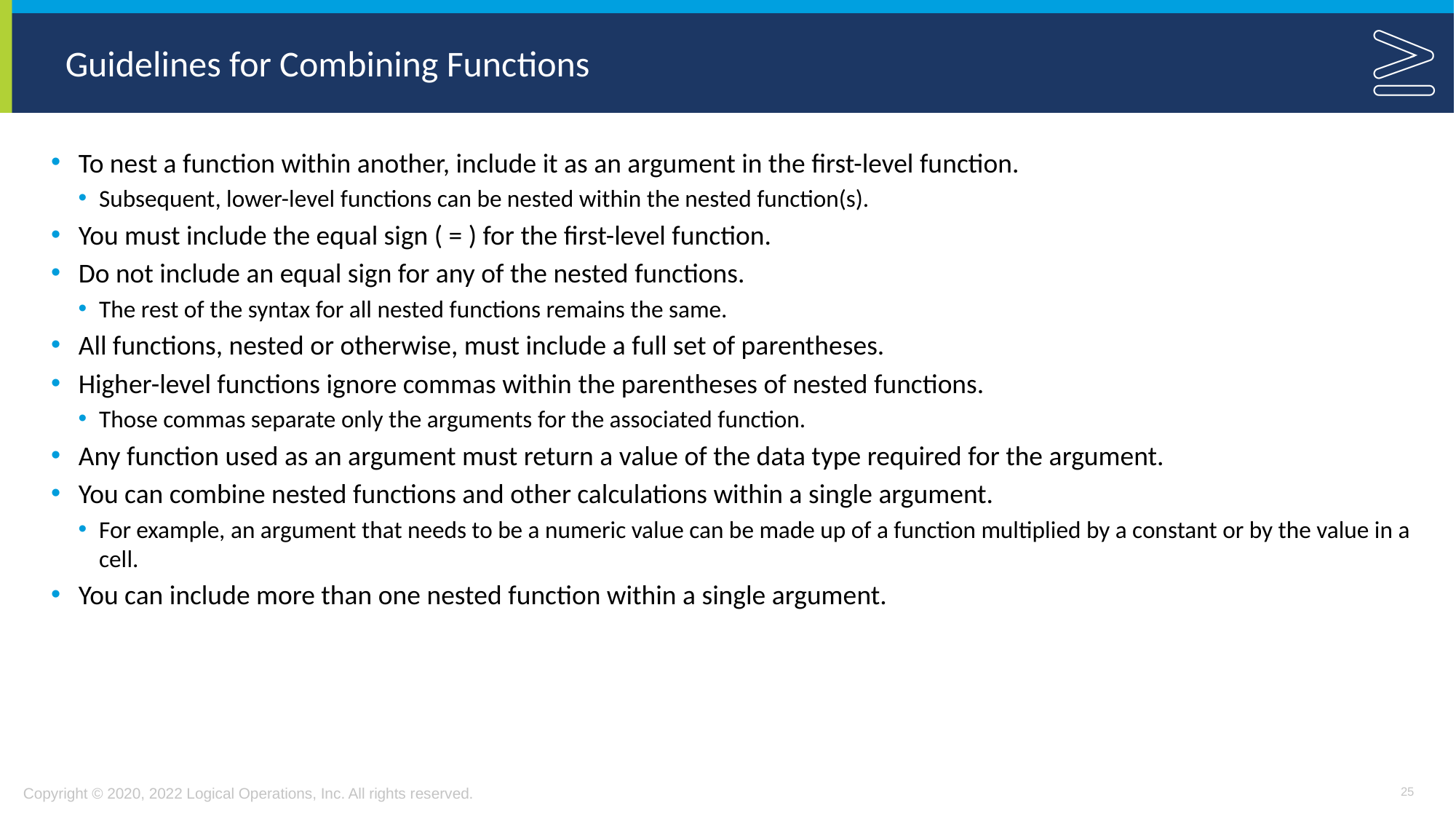

# Guidelines for Combining Functions
To nest a function within another, include it as an argument in the first-level function.
Subsequent, lower-level functions can be nested within the nested function(s).
You must include the equal sign ( = ) for the first-level function.
Do not include an equal sign for any of the nested functions.
The rest of the syntax for all nested functions remains the same.
All functions, nested or otherwise, must include a full set of parentheses.
Higher-level functions ignore commas within the parentheses of nested functions.
Those commas separate only the arguments for the associated function.
Any function used as an argument must return a value of the data type required for the argument.
You can combine nested functions and other calculations within a single argument.
For example, an argument that needs to be a numeric value can be made up of a function multiplied by a constant or by the value in a cell.
You can include more than one nested function within a single argument.
25